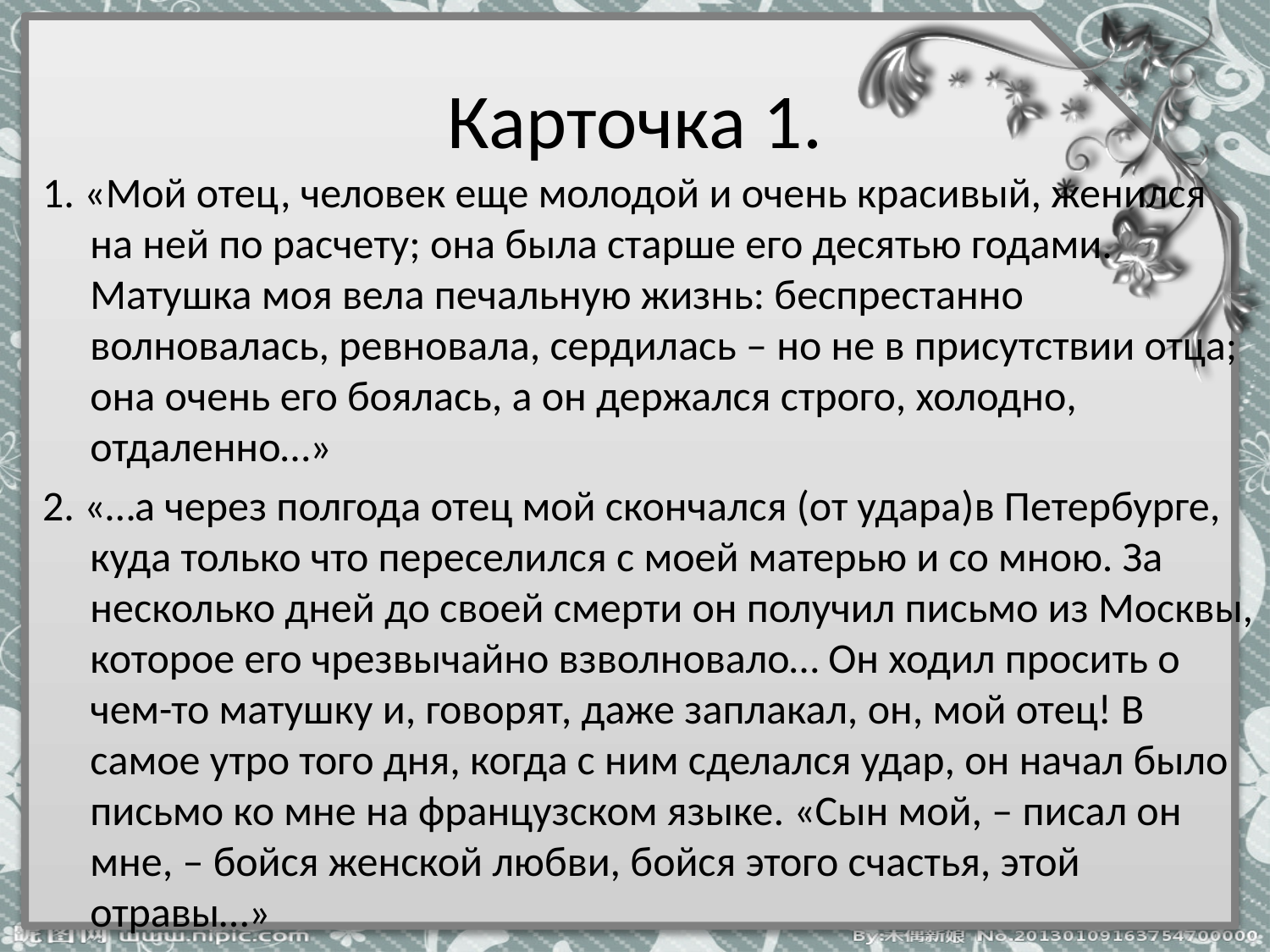

# Карточка 1.
1. «Мой отец, человек еще молодой и очень красивый, женился на ней по расчету; она была старше его десятью годами. Матушка моя вела печальную жизнь: беспрестанно волновалась, ревновала, сердилась – но не в присутствии отца; она очень его боялась, а он держался строго, холодно, отдаленно…»
2. «…а через полгода отец мой скончался (от удара)в Петербурге, куда только что переселился с моей матерью и со мною. За несколько дней до своей смерти он получил письмо из Москвы, которое его чрезвычайно взволновало… Он ходил просить о чем-то матушку и, говорят, даже заплакал, он, мой отец! В самое утро того дня, когда с ним сделался удар, он начал было письмо ко мне на французском языке. «Сын мой, – писал он мне, – бойся женской любви, бойся этого счастья, этой отравы…»